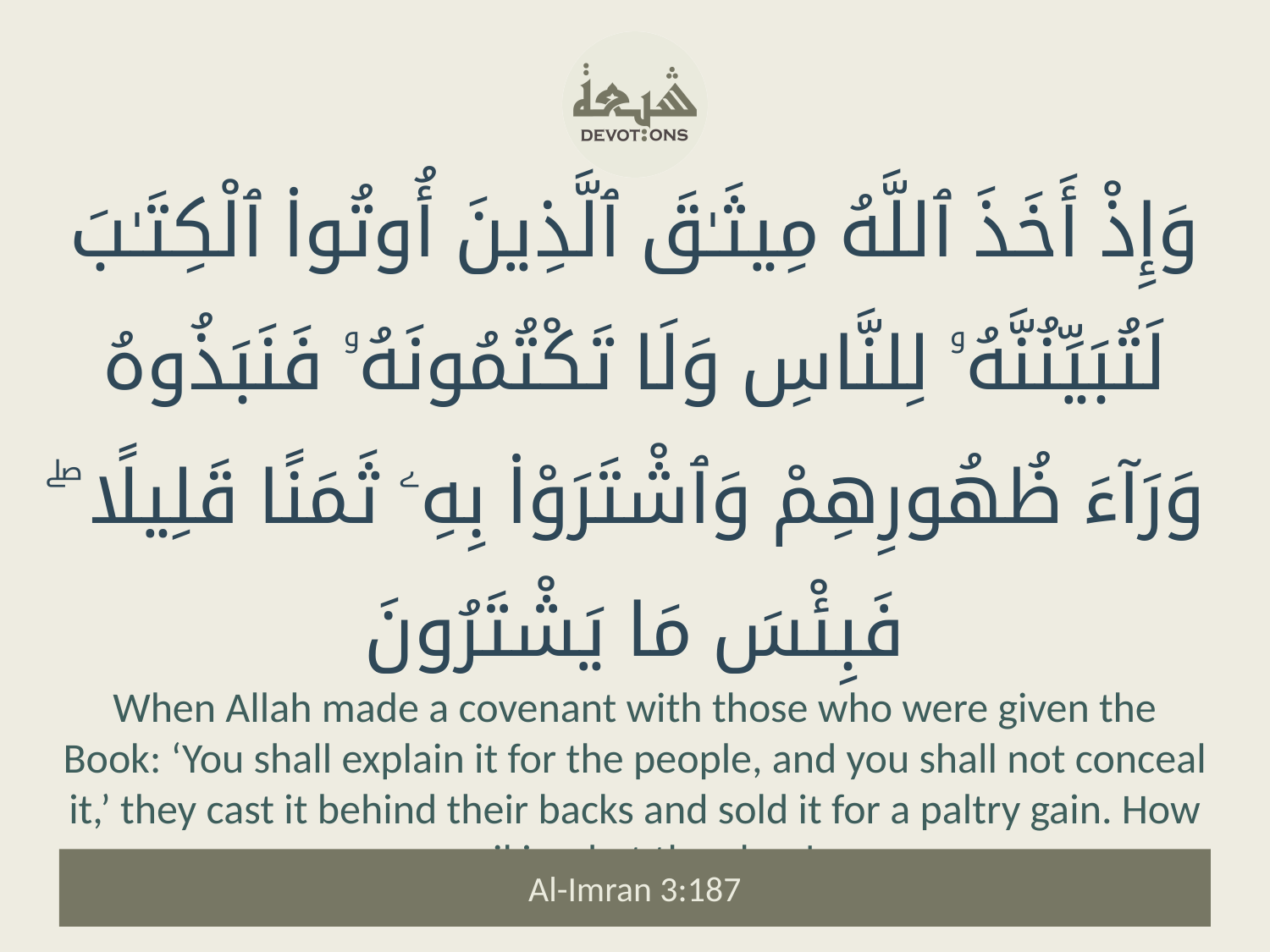

وَإِذْ أَخَذَ ٱللَّهُ مِيثَـٰقَ ٱلَّذِينَ أُوتُوا۟ ٱلْكِتَـٰبَ لَتُبَيِّنُنَّهُۥ لِلنَّاسِ وَلَا تَكْتُمُونَهُۥ فَنَبَذُوهُ وَرَآءَ ظُهُورِهِمْ وَٱشْتَرَوْا۟ بِهِۦ ثَمَنًا قَلِيلًا ۖ فَبِئْسَ مَا يَشْتَرُونَ
When Allah made a covenant with those who were given the Book: ‘You shall explain it for the people, and you shall not conceal it,’ they cast it behind their backs and sold it for a paltry gain. How evil is what they buy!
Al-Imran 3:187